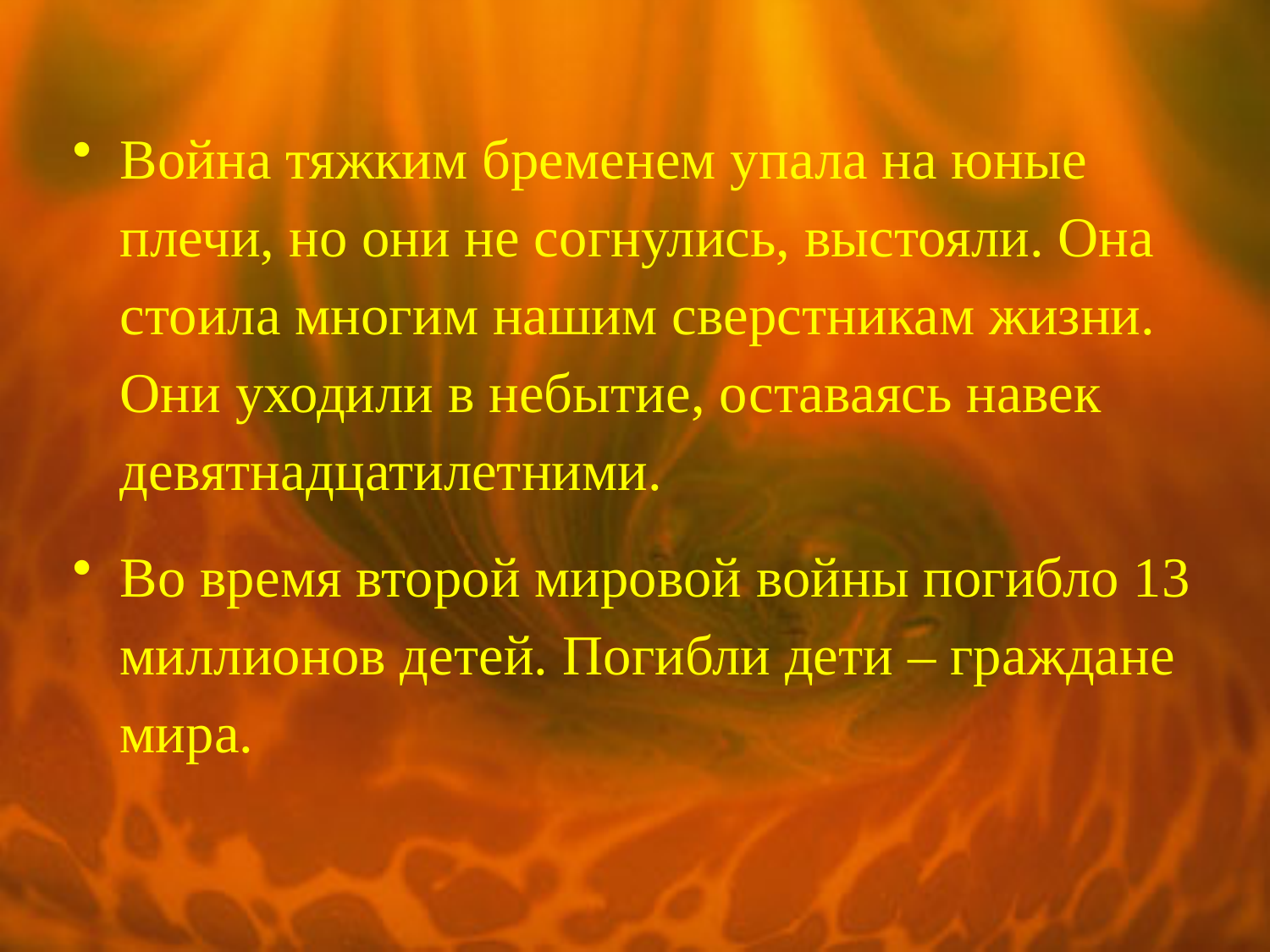

#
Война тяжким бременем упала на юные плечи, но они не согнулись, выстояли. Она стоила многим нашим сверстникам жизни. Они уходили в небытие, оставаясь навек девятнадцатилетними.
Во время второй мировой войны погибло 13 миллионов детей. Погибли дети – граждане мира.